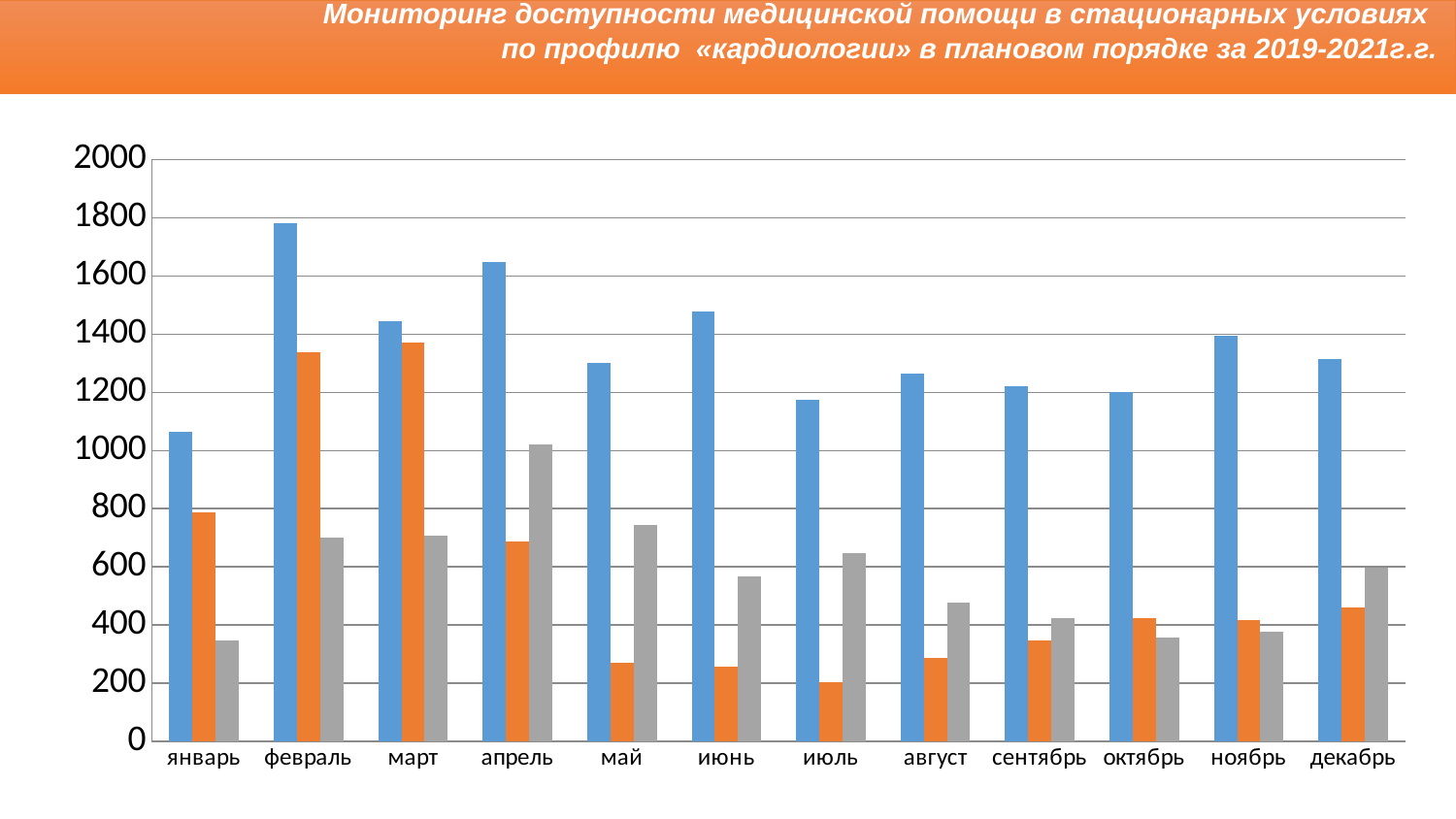

Мониторинг доступности медицинской помощи в стационарных условиях
по профилю  «кардиологии» в плановом порядке за 2019-2021г.г.

### Chart

| Category | 2019 | 2020 | 2021 |
|---|---|---|---|
| январь | 1064.0 | 786.0 | 347.0 |
| февраль | 1781.0 | 1338.0 | 701.0 |
| март | 1443.0 | 1370.0 | 706.0 |
| апрель | 1647.0 | 686.0 | 1020.0 |
| май | 1301.0 | 269.0 | 744.0 |
| июнь | 1478.0 | 255.0 | 567.0 |
| июль | 1174.0 | 202.0 | 645.0 |
| август | 1262.0 | 285.0 | 478.0 |
| сентябрь | 1220.0 | 348.0 | 422.0 |
| октябрь | 1200.0 | 424.0 | 356.0 |
| ноябрь | 1393.0 | 416.0 | 376.0 |
| декабрь | 1313.0 | 459.0 | 597.0 |